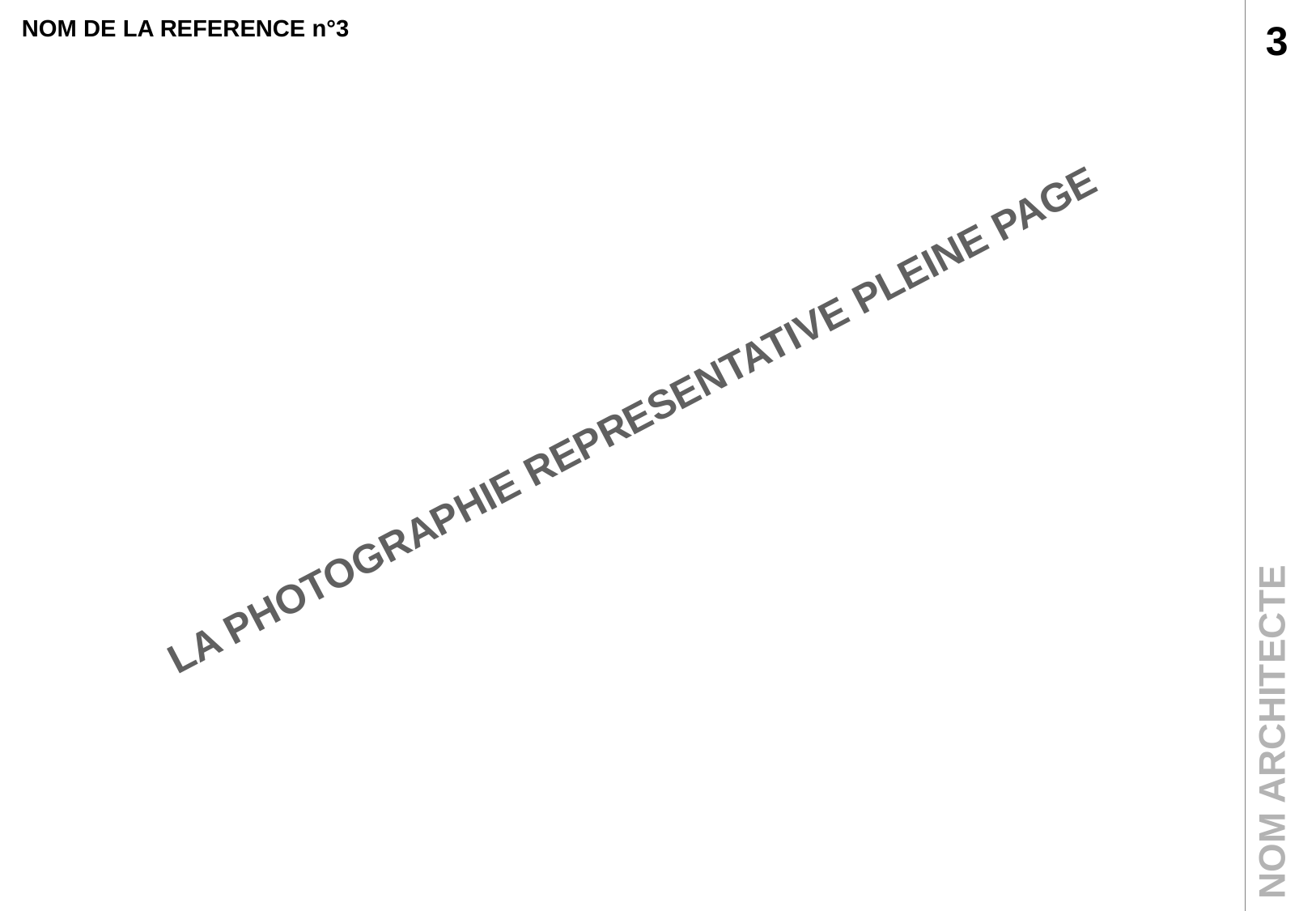

| NOM DE LA REFERENCE n°3 |
| --- |
3
LA PHOTOGRAPHIE REPRESENTATIVE PLEINE PAGE
NOM ARCHITECTE